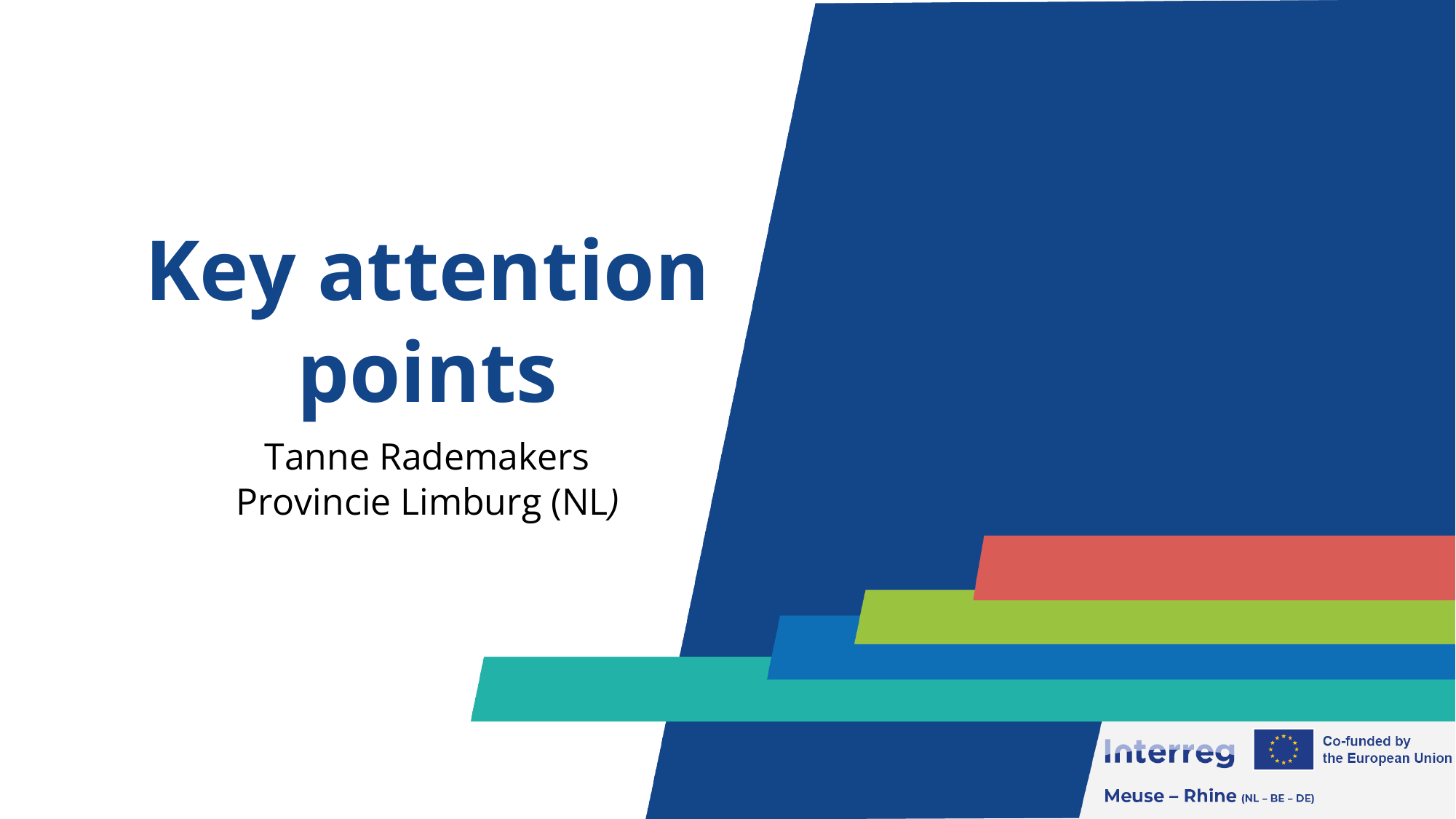

# Key attention points
Tanne Rademakers
Provincie Limburg (NL)